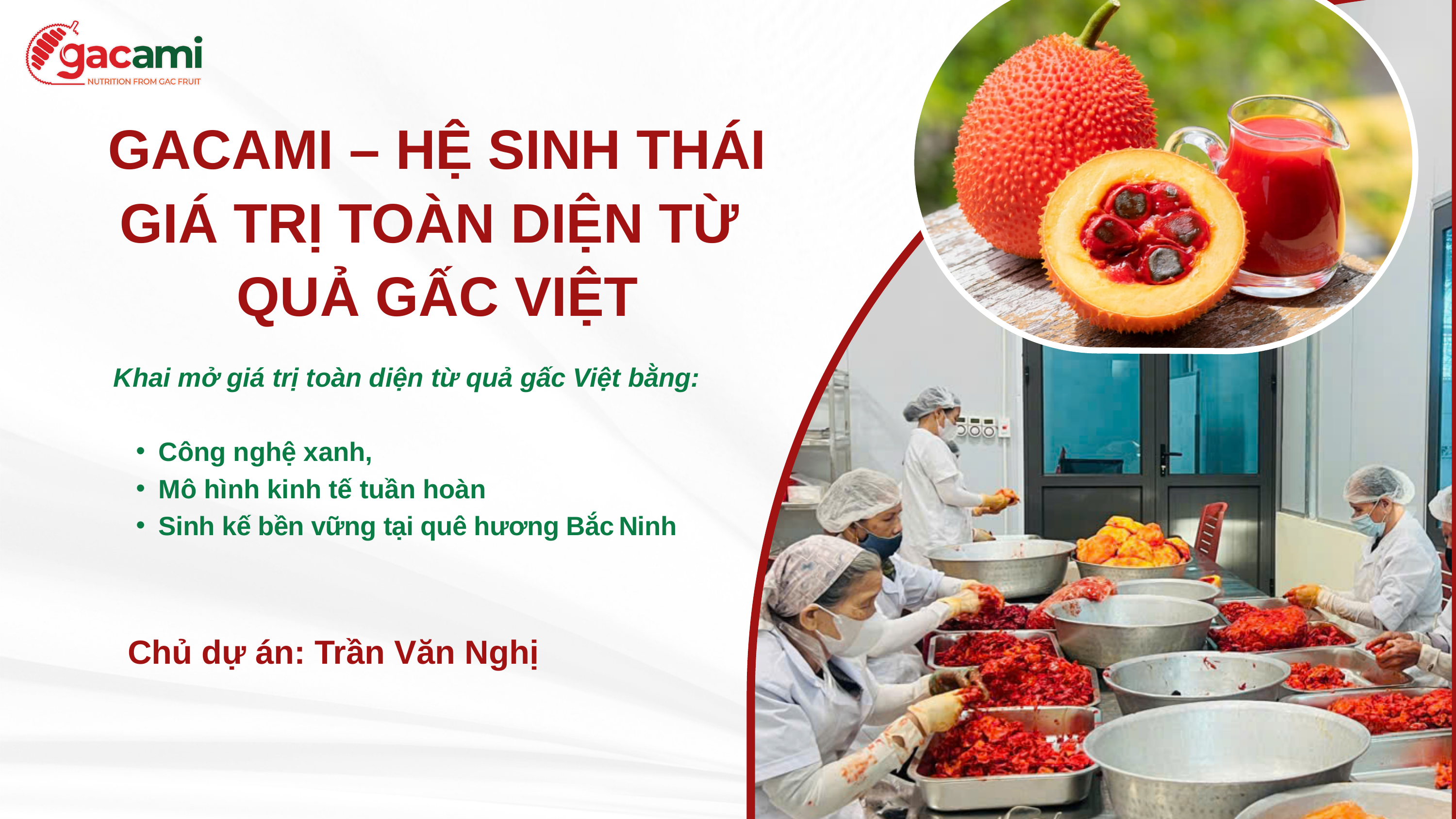

GACAMI – HỆ SINH THÁI
GIÁ TRỊ TOÀN DIỆN TỪ
QUẢ GẤC VIỆT

Khai mở giá trị toàn diện từ quả gấc Việt bằng:

Công nghệ xanh,
Mô hình kinh tế tuần hoàn
Sinh kế bền vững tại quê hương Bắc Ninh
Chủ dự án: Trần Văn Nghị